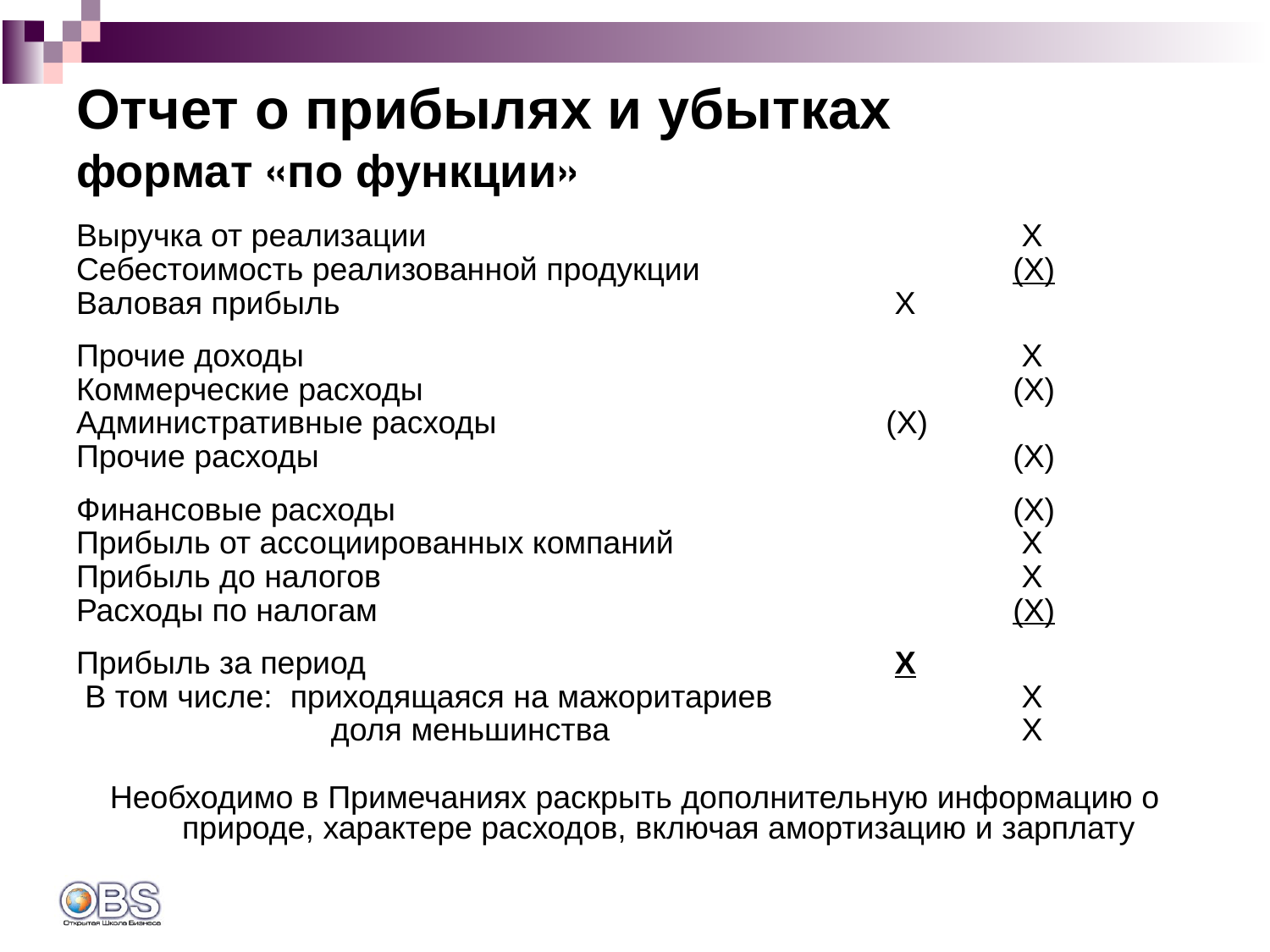

# Отчет о прибылях и убытках формат «по функции»
Выручка от реализации					 Х
Себестоимость реализованной продукции			(Х)
Валовая прибыль					 Х

Прочие доходы						 Х
Коммерческие расходы					(Х)
Административные расходы				(Х)
Прочие расходы						(Х)

Финансовые расходы					(Х)
Прибыль от ассоциированных компаний			 Х
Прибыль до налогов					 Х
Расходы по налогам					(Х)

Прибыль за период					 Х
 В том числе:  приходящаяся на мажоритариев		 Х
		         доля меньшинства				 Х

Необходимо в Примечаниях раскрыть дополнительную информацию о природе, характере расходов, включая амортизацию и зарплату